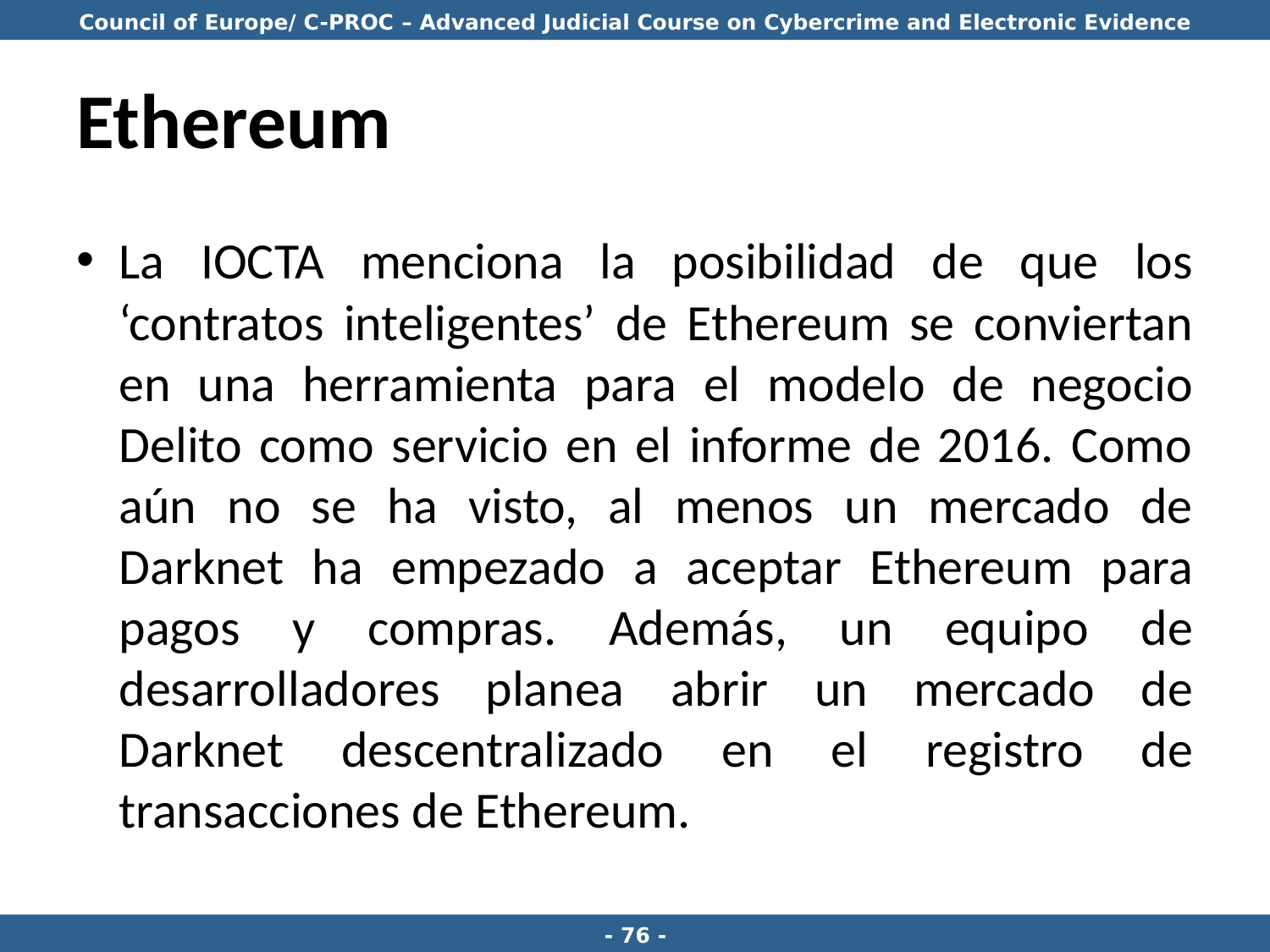

# Ethereum
La IOCTA menciona la posibilidad de que los ‘contratos inteligentes’ de Ethereum se conviertan en una herramienta para el modelo de negocio Delito como servicio en el informe de 2016. Como aún no se ha visto, al menos un mercado de Darknet ha empezado a aceptar Ethereum para pagos y compras. Además, un equipo de desarrolladores planea abrir un mercado de Darknet descentralizado en el registro de transacciones de Ethereum.